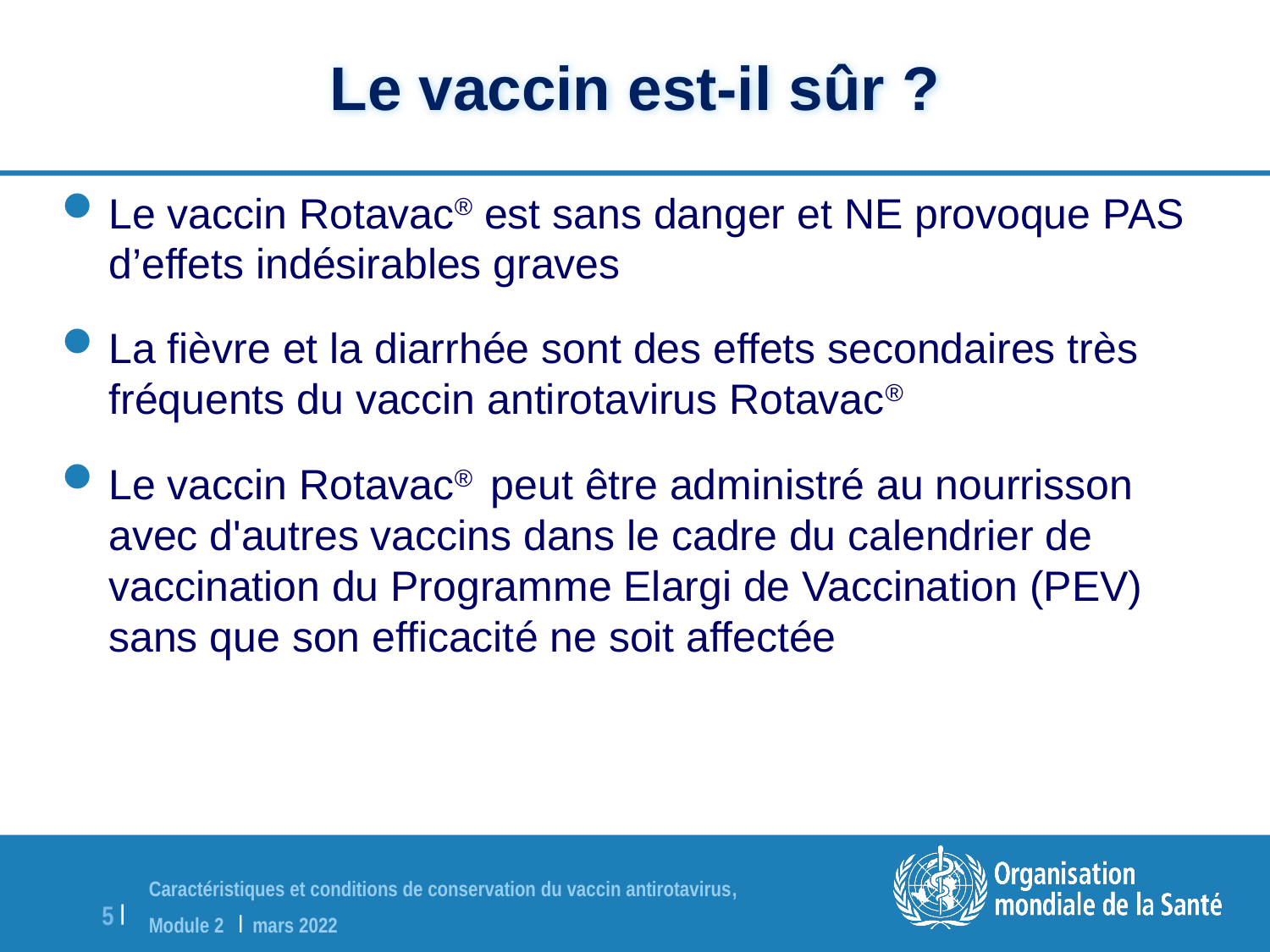

Le vaccin est-il sûr ?
Le vaccin Rotavac® est sans danger et NE provoque PAS d’effets indésirables graves
La fièvre et la diarrhée sont des effets secondaires très fréquents du vaccin antirotavirus Rotavac®
Le vaccin Rotavac®  peut être administré au nourrisson avec d'autres vaccins dans le cadre du calendrier de vaccination du Programme Elargi de Vaccination (PEV) sans que son efficacité ne soit affectée